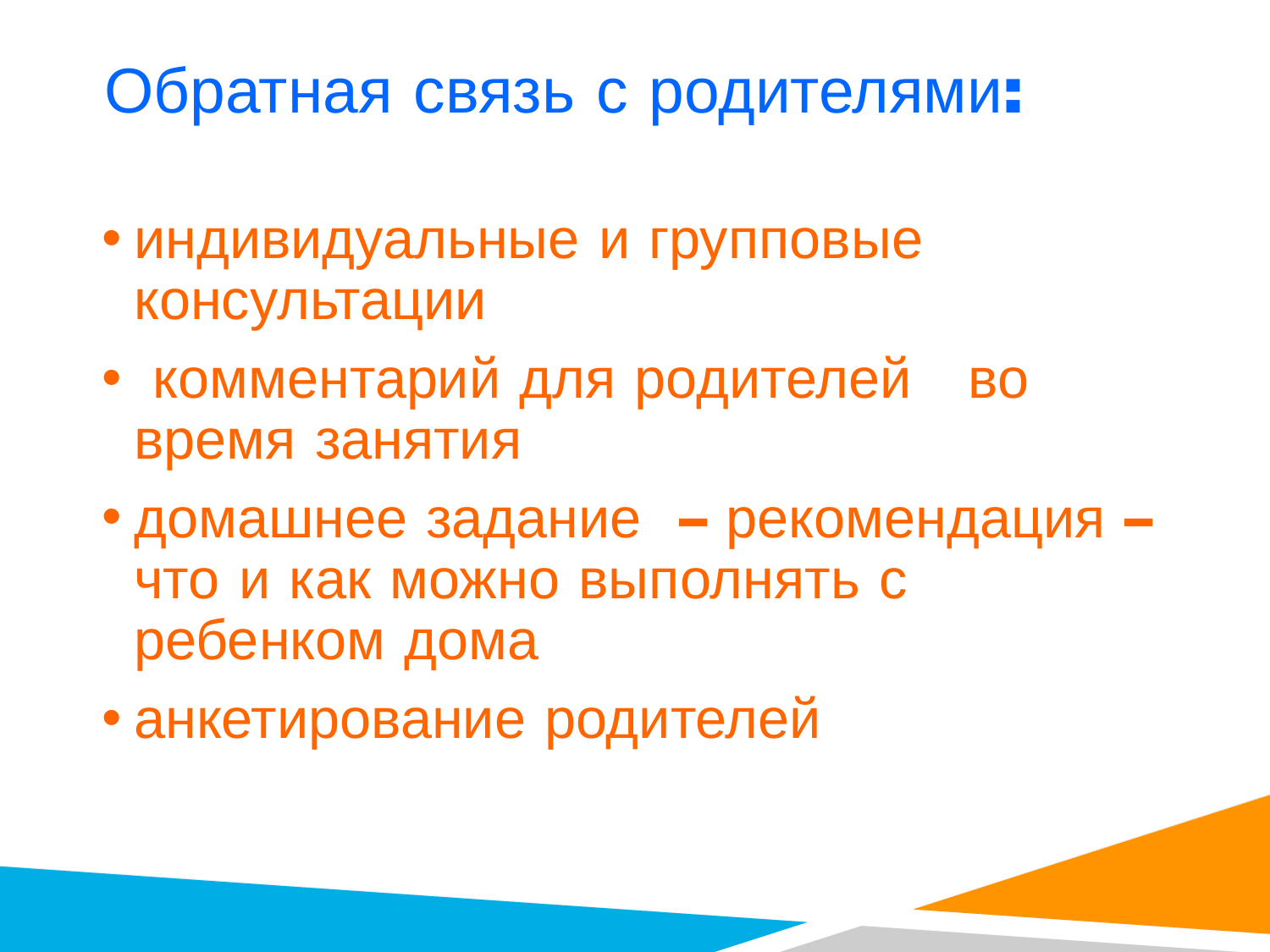

# Обратная связь с родителями:
индивидуальные и групповые консультации
 комментарий для родителей   во время занятия
домашнее задание  – рекомендация – что и как можно выполнять с ребенком дома
анкетирование родителей